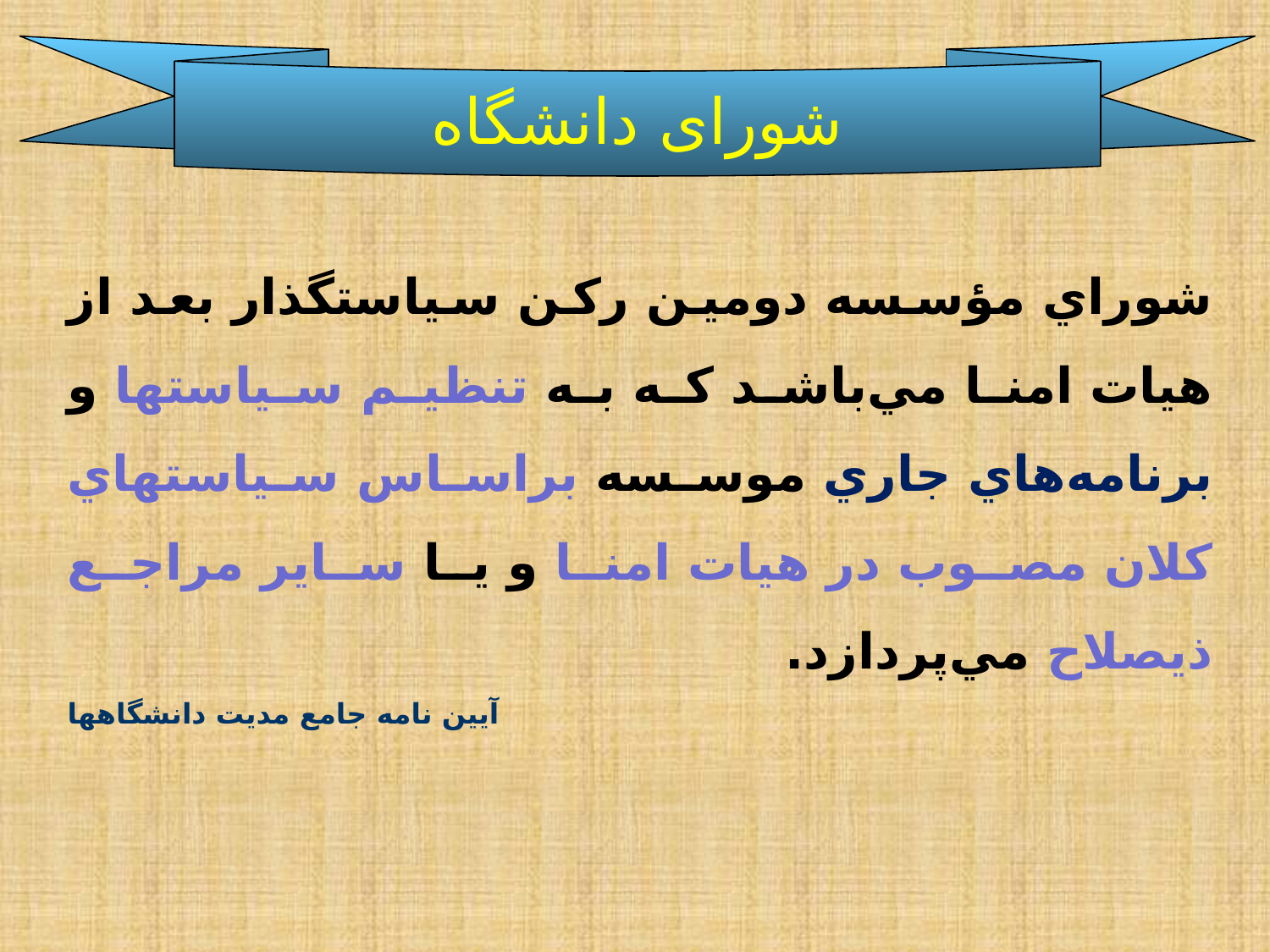

شورای دانشگاه

شوراي مؤسسه دومين ركن سياستگذار بعد از هيات امنا مي‌باشد كه به تنظيم سياستها و برنامه‌هاي جاري موسسه براساس سياستهاي كلان مصوب در هيات امنا و يا ساير مراجع ذيصلاح مي‌پردازد.
آیین نامه جامع مدیت دانشگاه‏ها